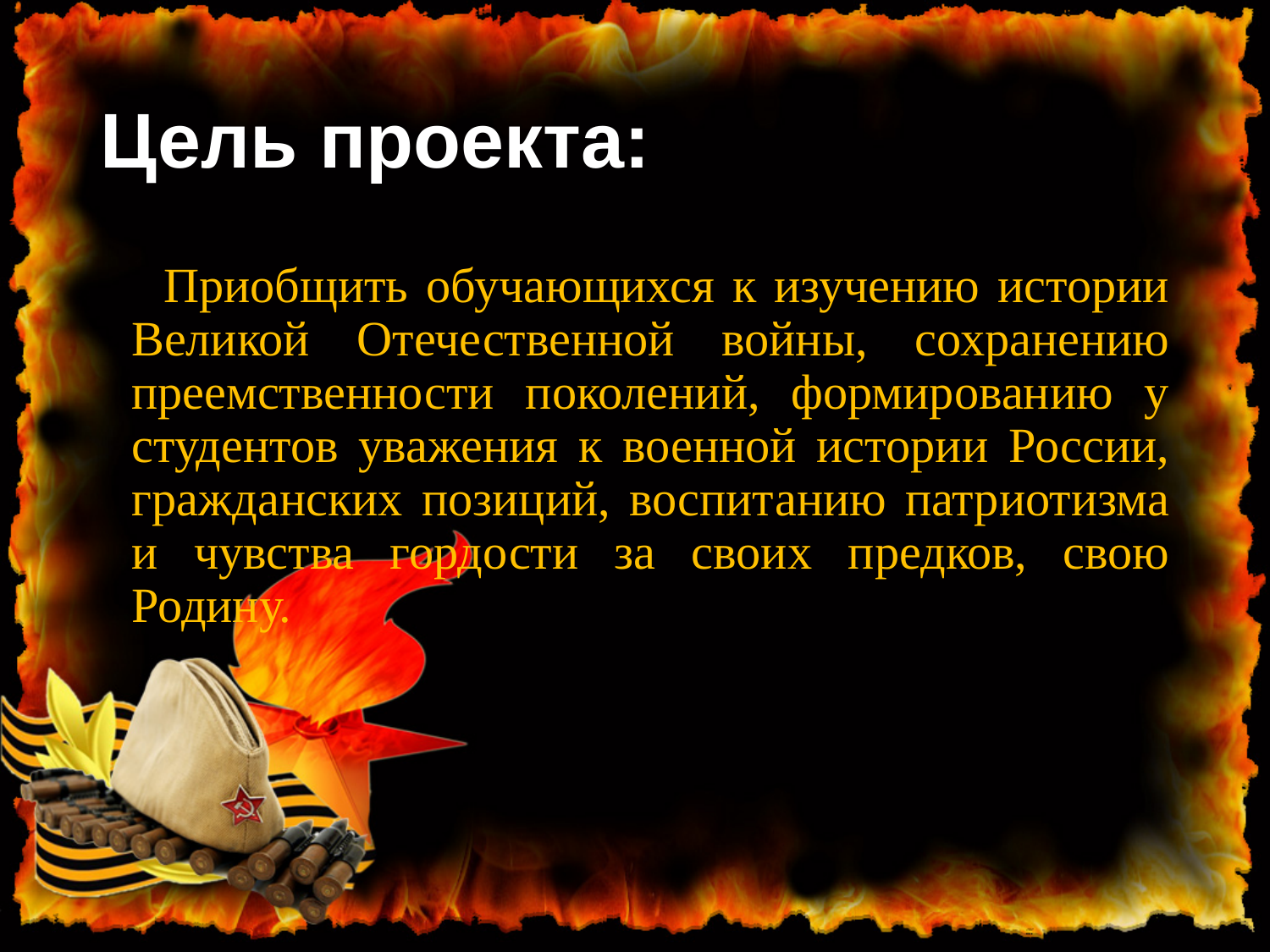

# Цель проекта:
Приобщить обучающихся к изучению истории Великой Отечественной войны, сохранению преемственности поколений, формированию у студентов уважения к военной истории России, гражданских позиций, воспитанию патриотизма и чувства гордости за своих предков, свою Родину.